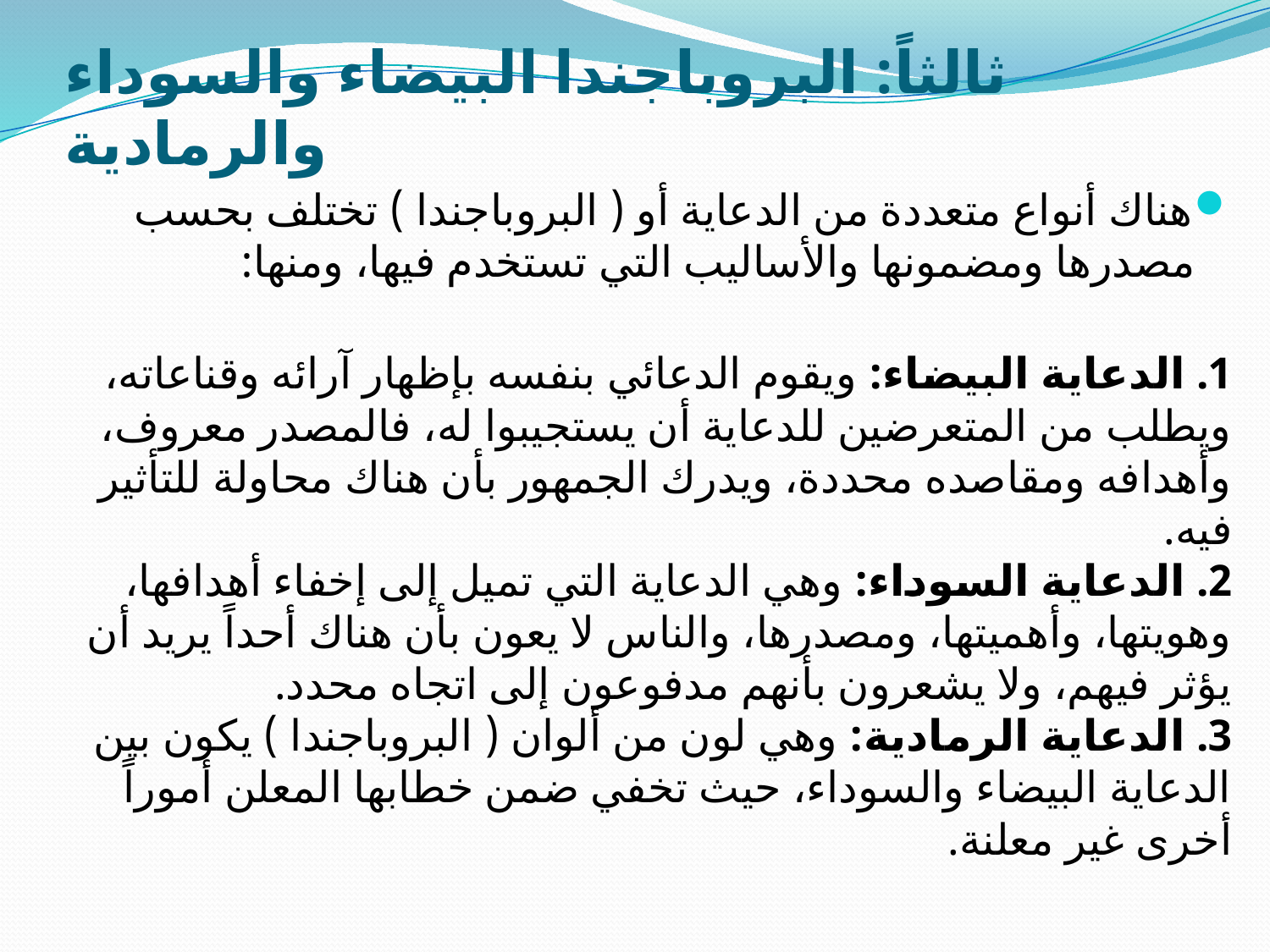

# ثالثاً: البروباجندا البيضاء والسوداء والرمادية
هناك أنواع متعددة من الدعاية أو ( البروباجندا ) تختلف بحسب مصدرها ومضمونها والأساليب التي تستخدم فيها، ومنها:
1. الدعاية البيضاء: ويقوم الدعائي بنفسه بإظهار آرائه وقناعاته، ويطلب من المتعرضين للدعاية أن يستجيبوا له، فالمصدر معروف، وأهدافه ومقاصده محددة، ويدرك الجمهور بأن هناك محاولة للتأثير فيه. 
2. الدعاية السوداء: وهي الدعاية التي تميل إلى إخفاء أهدافها، وهويتها، وأهميتها، ومصدرها، والناس لا يعون بأن هناك أحداً يريد أن يؤثر فيهم، ولا يشعرون بأنهم مدفوعون إلى اتجاه محدد. 
3. الدعاية الرمادية: وهي لون من ألوان ( البروباجندا ) يكون بين الدعاية البيضاء والسوداء، حيث تخفي ضمن خطابها المعلن أموراً أخرى غير معلنة.